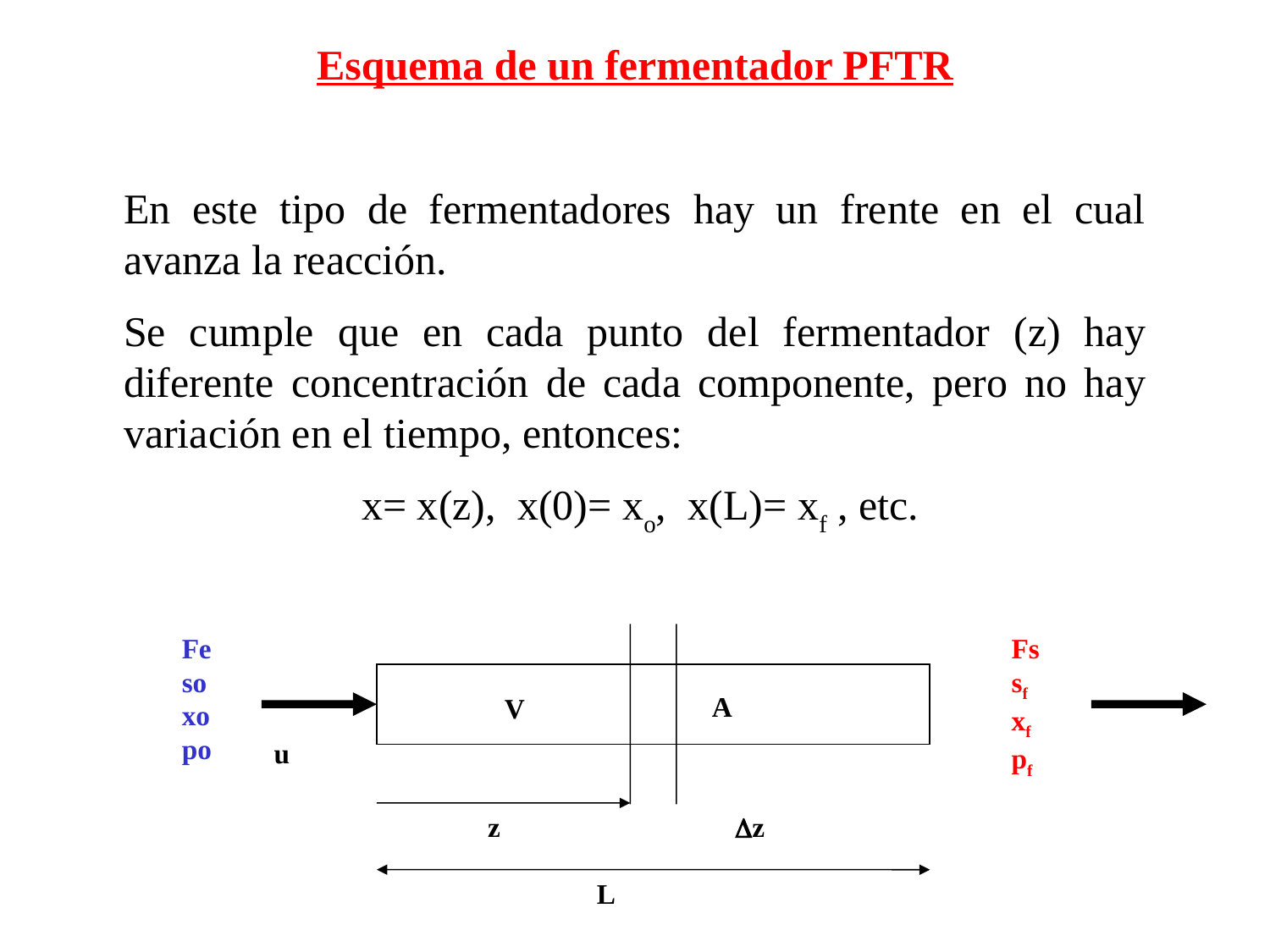

Esquema de un fermentador PFTR

En este tipo de fermentadores hay un frente en el cual avanza la reacción.
Se cumple que en cada punto del fermentador (z) hay diferente concentración de cada componente, pero no hay variación en el tiempo, entonces:
 x= x(z),  x(0)= xo,  x(L)= xf , etc.

Fe
so
xo
po

Fs
sf
xf
pf

A
V

u

z
Δz

L